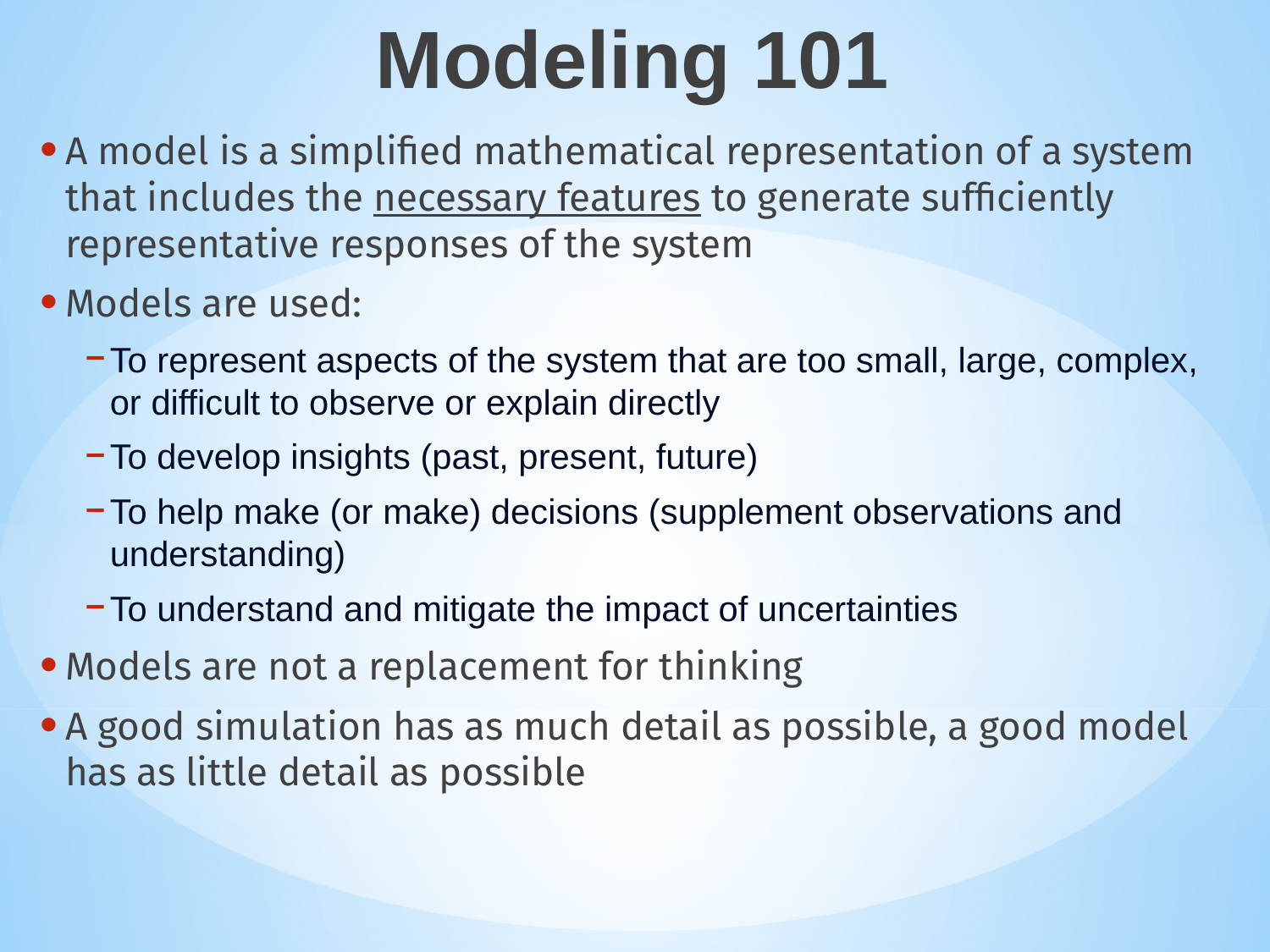

Modeling 101
A model is a simplified mathematical representation of a system that includes the necessary features to generate sufficiently representative responses of the system
Models are used:
To represent aspects of the system that are too small, large, complex, or difficult to observe or explain directly
To develop insights (past, present, future)
To help make (or make) decisions (supplement observations and understanding)
To understand and mitigate the impact of uncertainties
Models are not a replacement for thinking
A good simulation has as much detail as possible, a good model has as little detail as possible